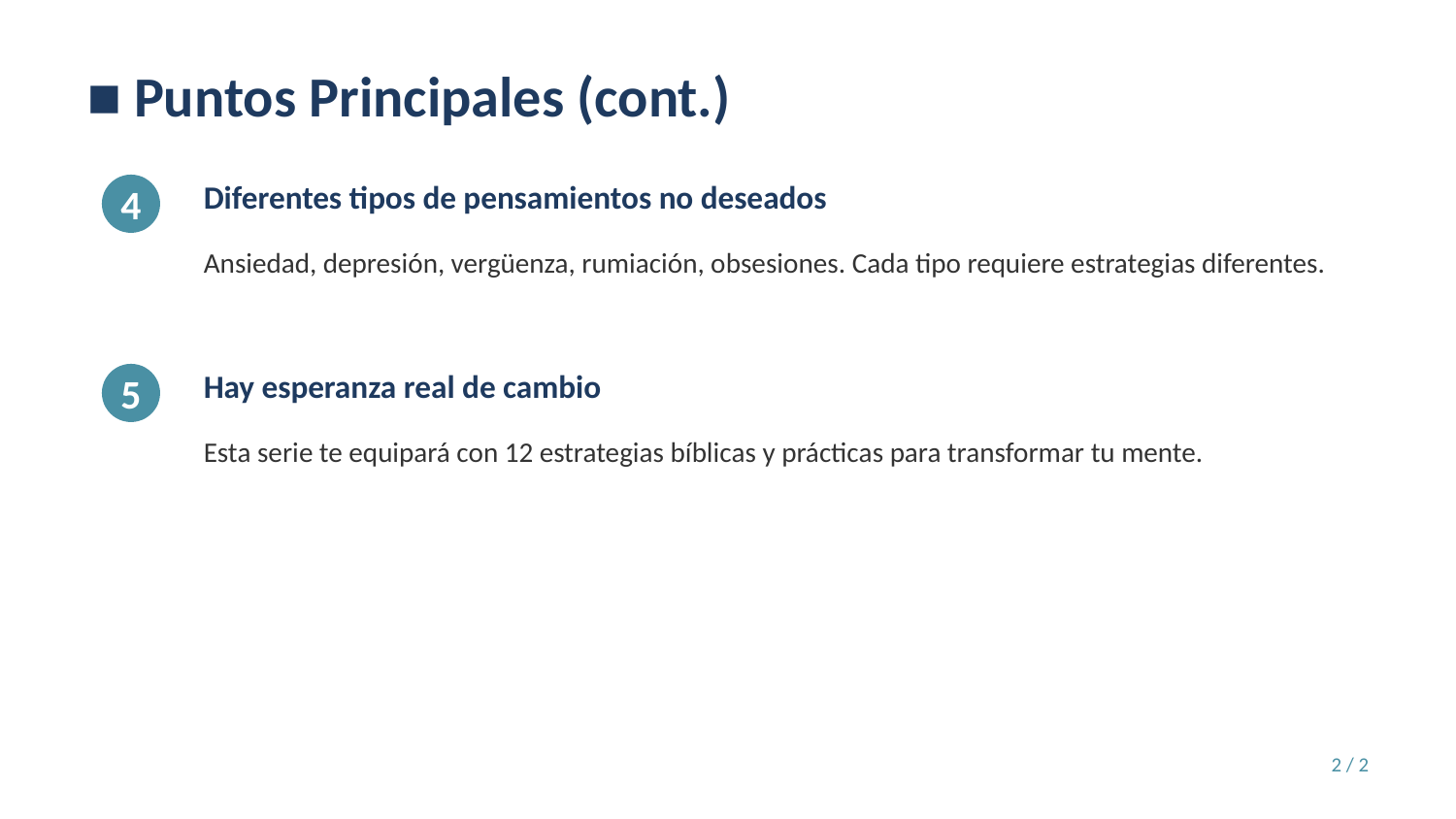

■ Puntos Principales (cont.)

4
Diferentes tipos de pensamientos no deseados
Ansiedad, depresión, vergüenza, rumiación, obsesiones. Cada tipo requiere estrategias diferentes.

5
Hay esperanza real de cambio
Esta serie te equipará con 12 estrategias bíblicas y prácticas para transformar tu mente.
2 / 2